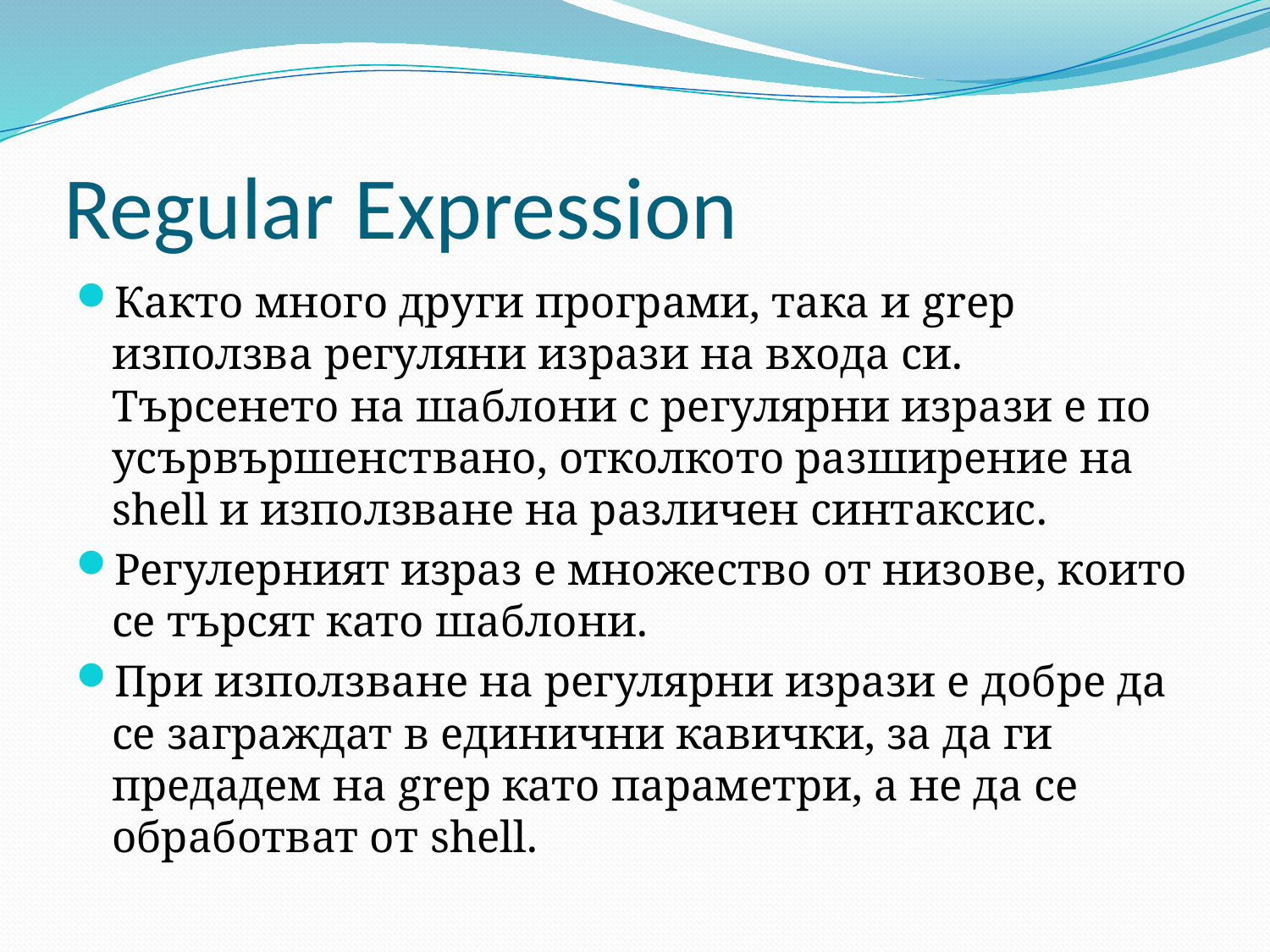

# Regular Expression
Както много други програми, така и grep използва регуляни изрази на входа си. Търсенето на шаблони с регулярни изрази е по усървършенствано, отколкото разширение на shell и използване на различен синтаксис.
Регулерният израз е множество от низове, които се търсят като шаблони.
При използване на регулярни изрази е добре да се заграждат в единични кавички, за да ги предадем на grep като параметри, а не да се обработват от shell.